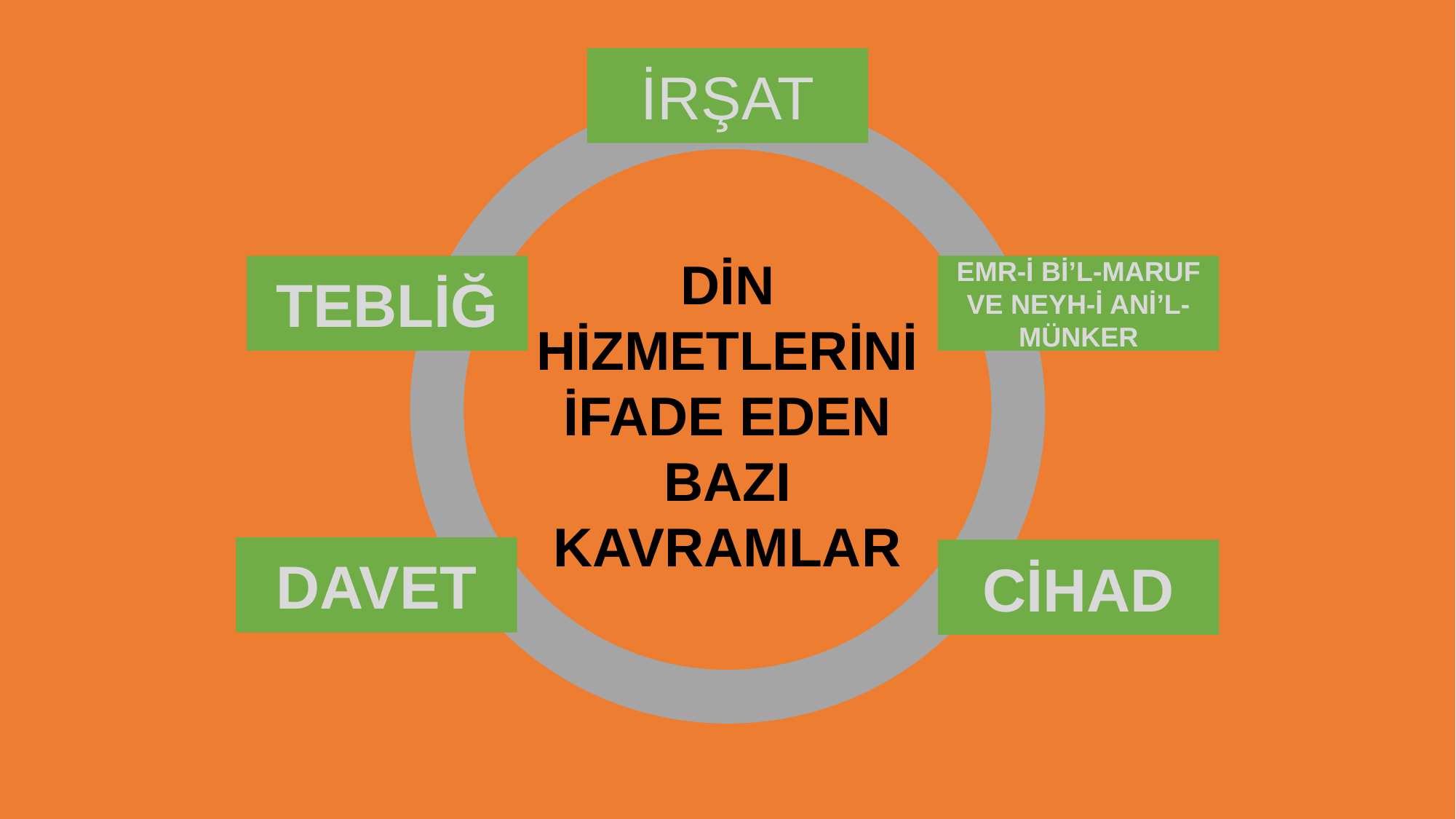

İRŞAT

TEBLİĞ
EMR-İ Bİ’L-MARUF VE NEYH-İ ANİ’L-MÜNKER
DİN HİZMETLERİNİ İFADE EDEN BAZI KAVRAMLAR
DAVET
CİHAD